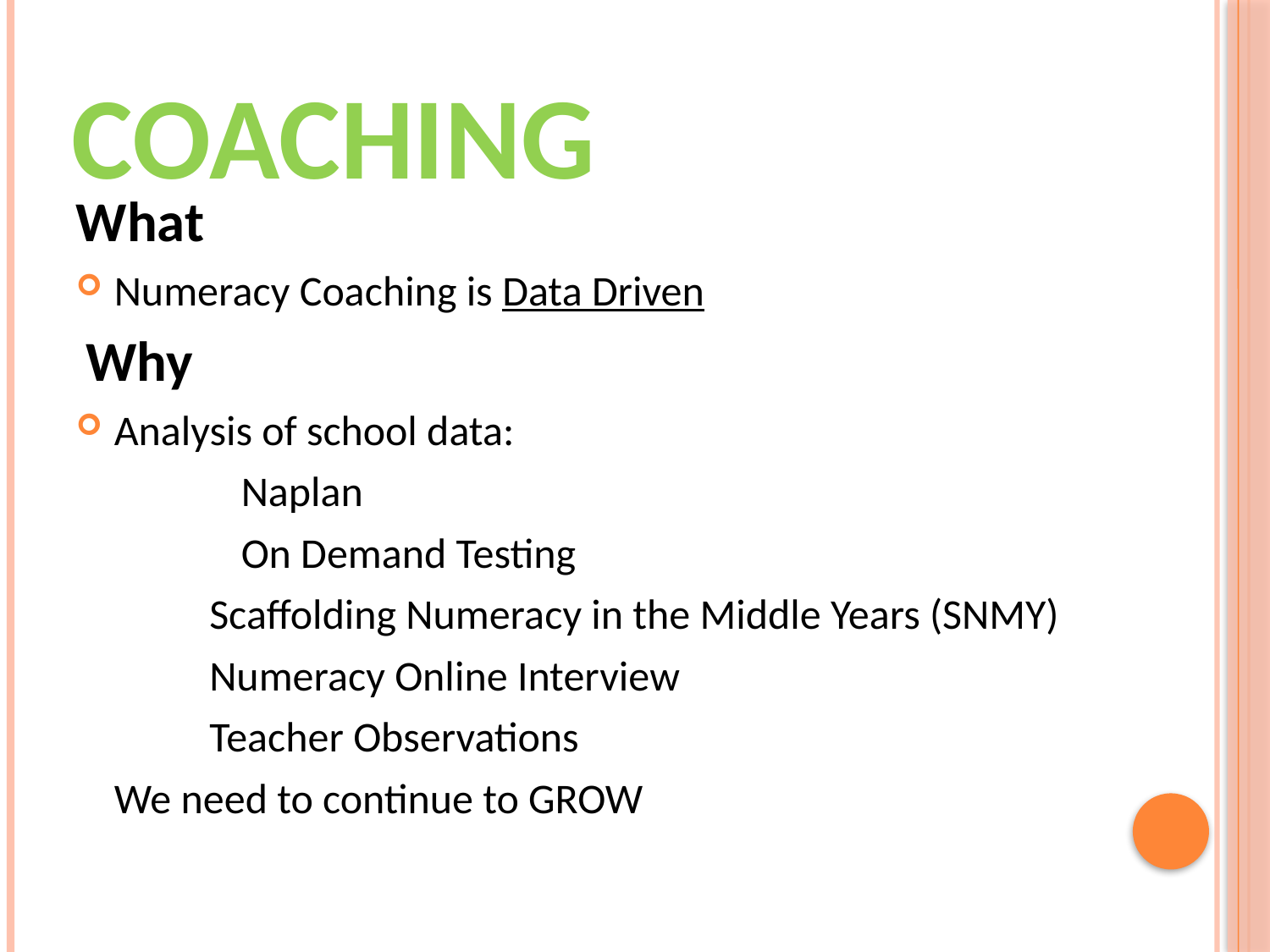

# COACHING
What
Numeracy Coaching is Data Driven
 Why
Analysis of school data:
		Naplan
		On Demand Testing
              Scaffolding Numeracy in the Middle Years (SNMY)
              Numeracy Online Interview
              Teacher Observations
    We need to continue to GROW